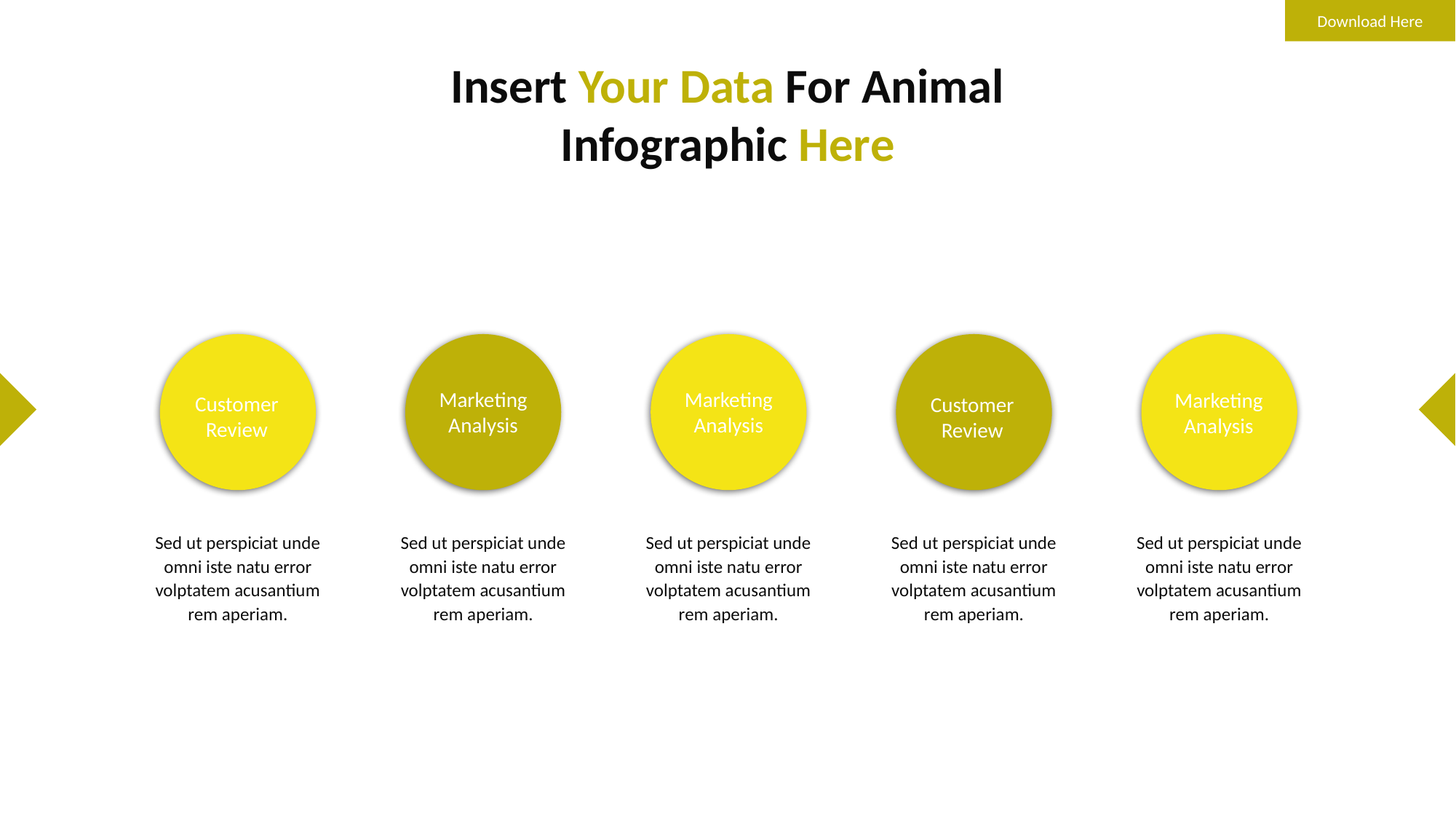

Download Here
Insert Your Data For Animal Infographic Here

Marketing Analysis
Marketing Analysis
Marketing Analysis
Customer Review
Customer Review
Sed ut perspiciat unde omni iste natu error volptatem acusantium rem aperiam.
Sed ut perspiciat unde omni iste natu error volptatem acusantium rem aperiam.
Sed ut perspiciat unde omni iste natu error volptatem acusantium rem aperiam.
Sed ut perspiciat unde omni iste natu error volptatem acusantium rem aperiam.
Sed ut perspiciat unde omni iste natu error volptatem acusantium rem aperiam.